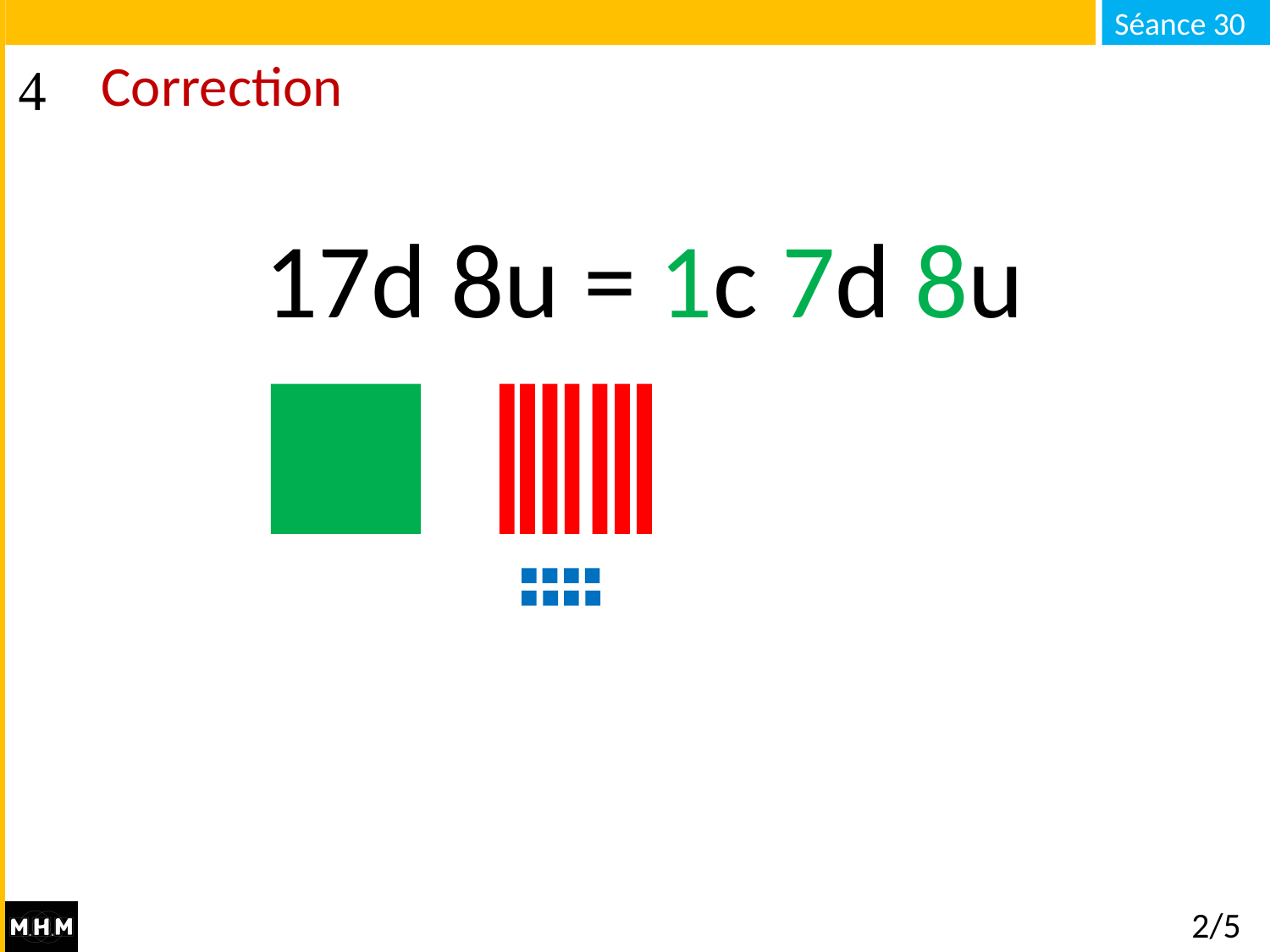

# Correction
1c 7d 8u
17d 8u = .c .d .u

2/5